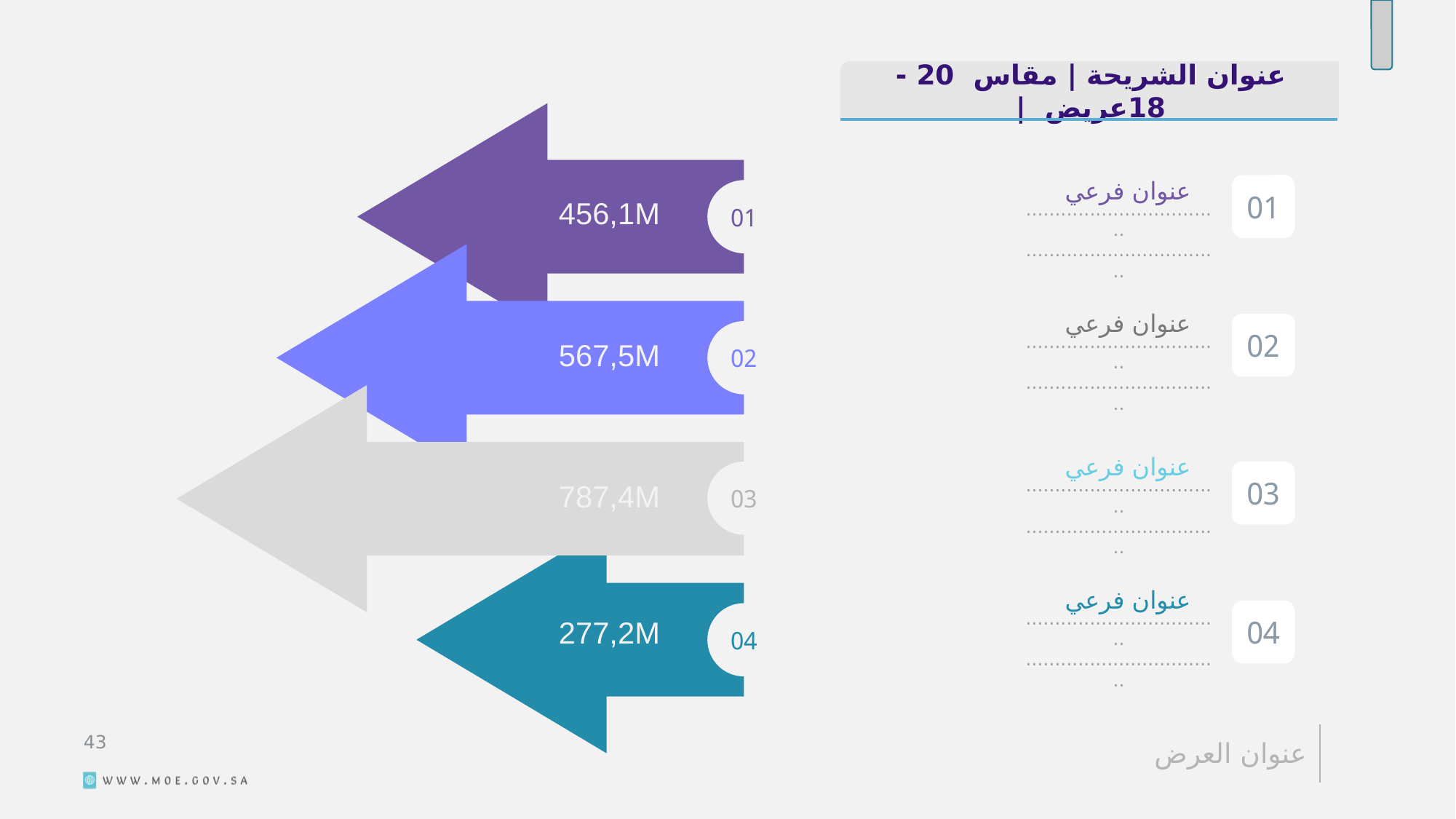

عنوان الشريحة | مقاس  20 - 18عريض  |

عنوان فرعي
01
01
456,1M
..................................
..................................

عنوان فرعي
02
02
567,5M
..................................
..................................

عنوان فرعي
03
03
787,4M
..................................
..................................

عنوان فرعي
04
04
277,2M
..................................
..................................
43
عنوان العرض